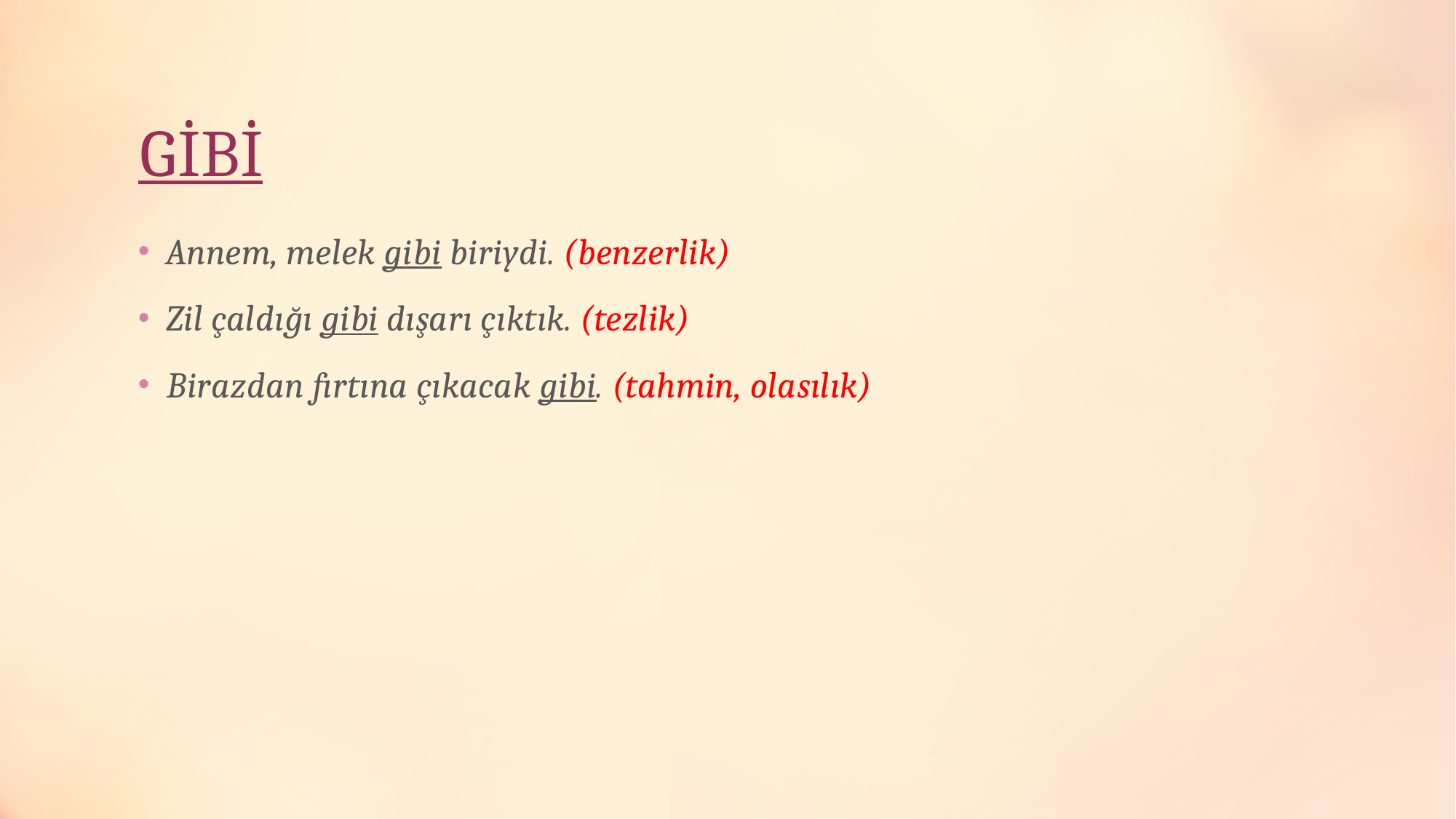

# GİBİ
Annem, melek gibi biriydi. (benzerlik)
Zil çaldığı gibi dışarı çıktık. (tezlik)
Birazdan fırtına çıkacak gibi. (tahmin, olasılık)